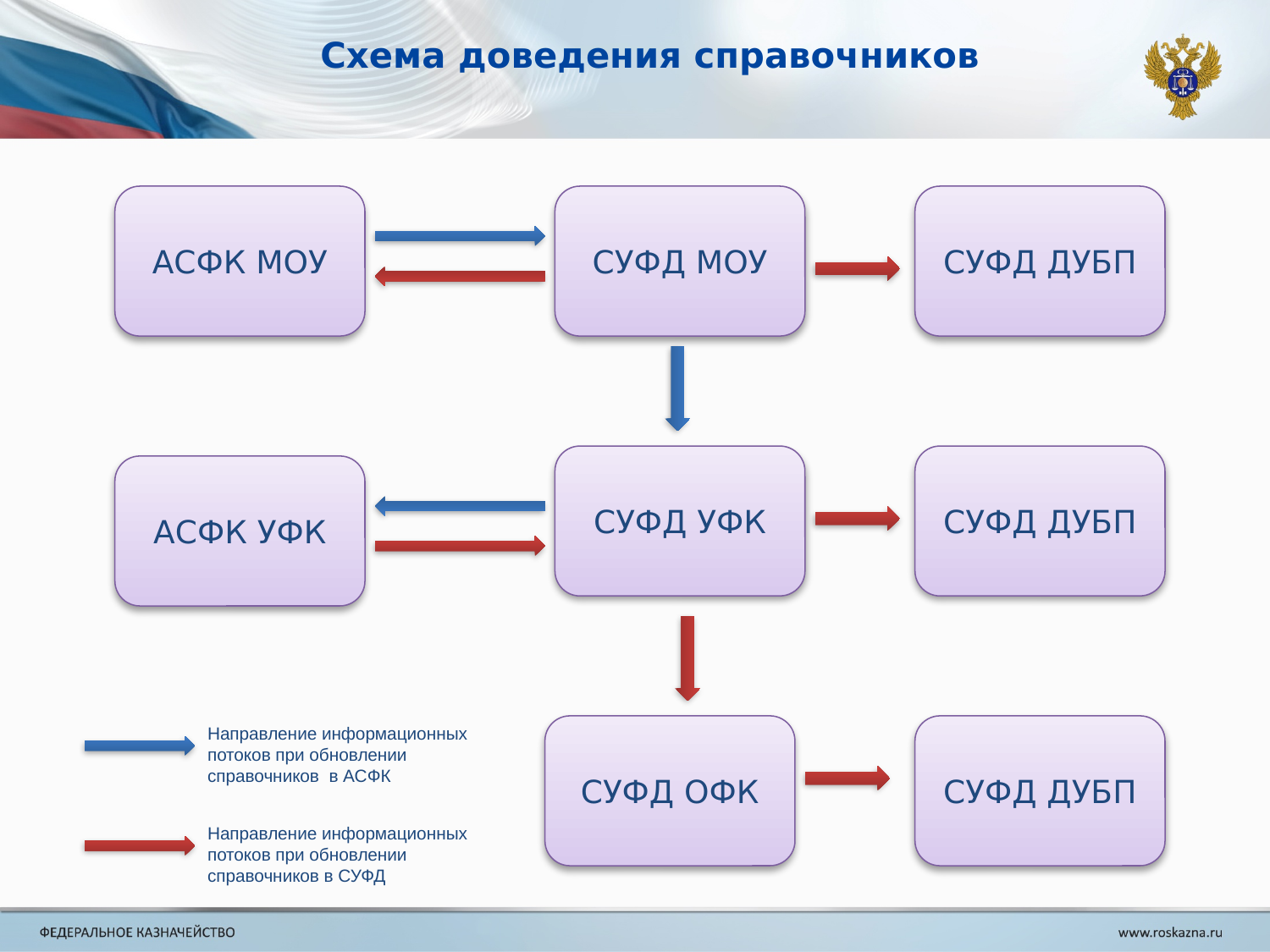

# Схема доведения справочников
АСФК МОУ
СУФД МОУ
СУФД ДУБП

СУФД УФК
СУФД ДУБП
АСФК УФК

Направление информационных потоков при обновлении справочников  в АСФК
СУФД ОФК
СУФД ДУБП

Направление информационных потоков при обновлении справочников в СУФД